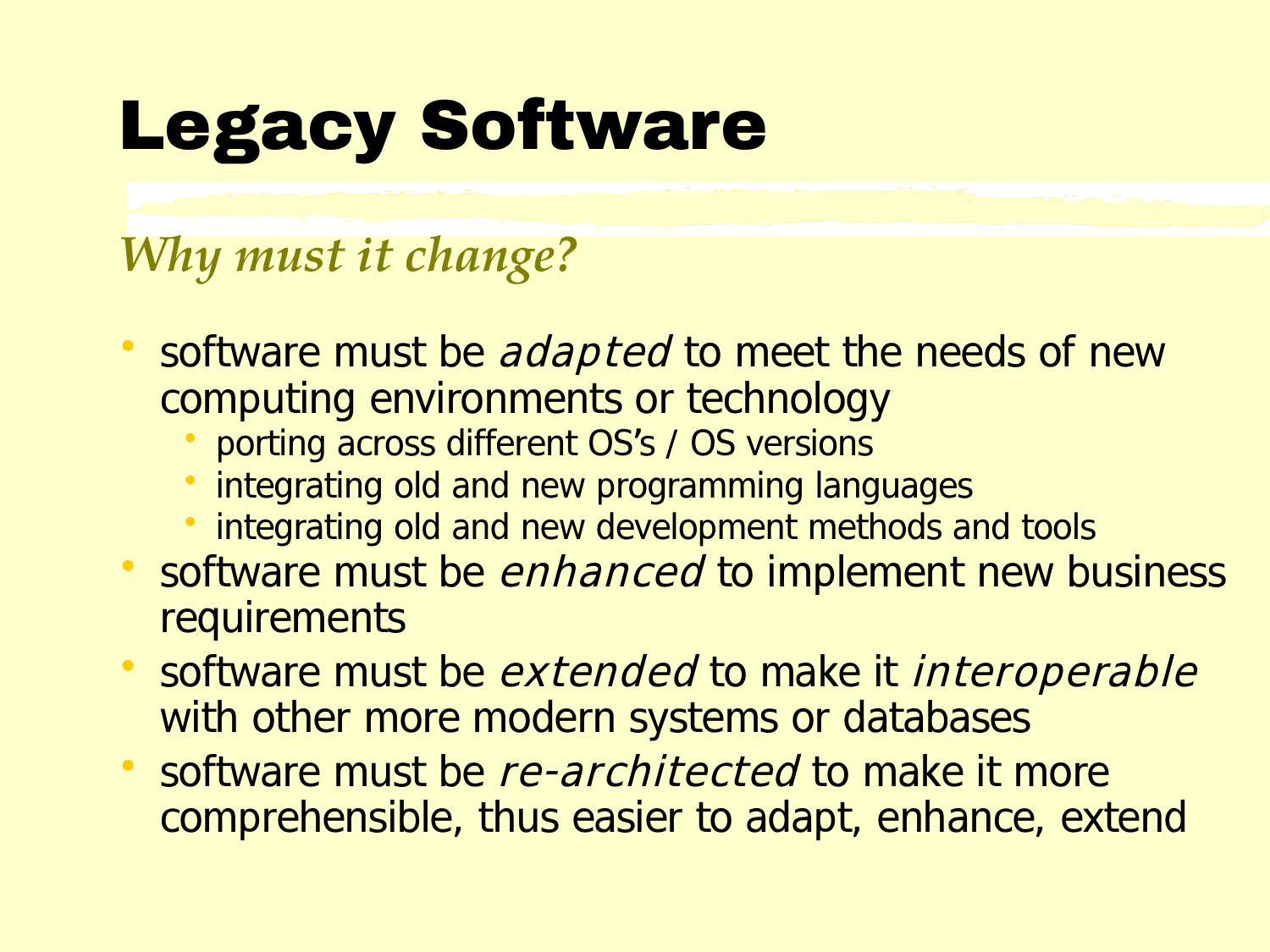

# Legacy Software
Why must it change?
software must be adapted to meet the needs of new computing environments or technology
porting across different OS’s / OS versions
integrating old and new programming languages
integrating old and new development methods and tools
software must be enhanced to implement new business requirements
software must be extended to make it interoperable with other more modern systems or databases
software must be re-architected to make it more comprehensible, thus easier to adapt, enhance, extend